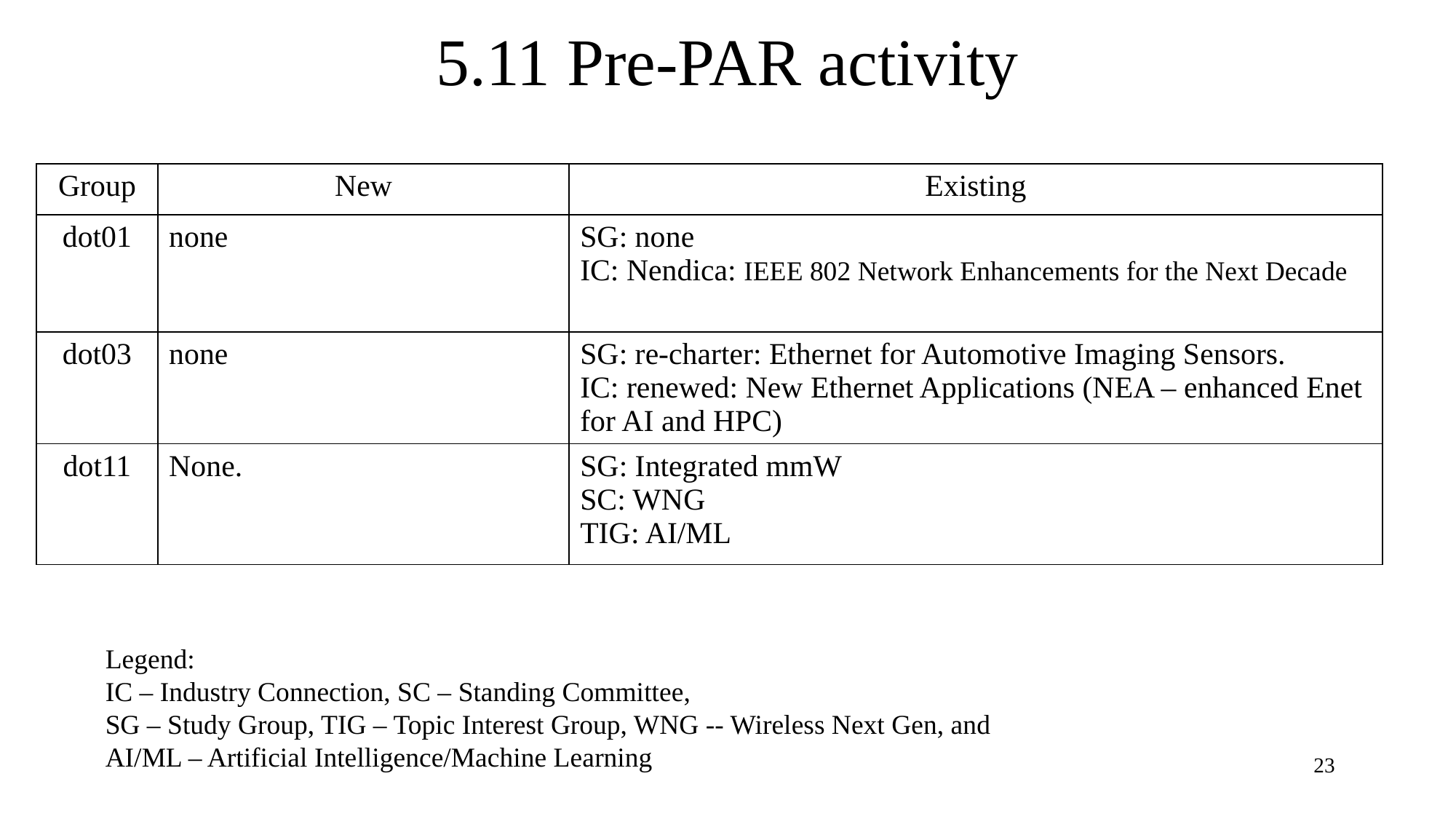

# 5.11 Pre-PAR activity
| Group | New | Existing |
| --- | --- | --- |
| dot01 | none | SG: none IC: Nendica: IEEE 802 Network Enhancements for the Next Decade |
| dot03 | none | SG: re-charter: Ethernet for Automotive Imaging Sensors. IC: renewed: New Ethernet Applications (NEA – enhanced Enet for AI and HPC) |
| dot11 | None. | SG: Integrated mmW SC: WNG TIG: AI/ML |
Legend:
IC – Industry Connection, SC – Standing Committee,
SG – Study Group, TIG – Topic Interest Group, WNG -- Wireless Next Gen, and
AI/ML – Artificial Intelligence/Machine Learning
23